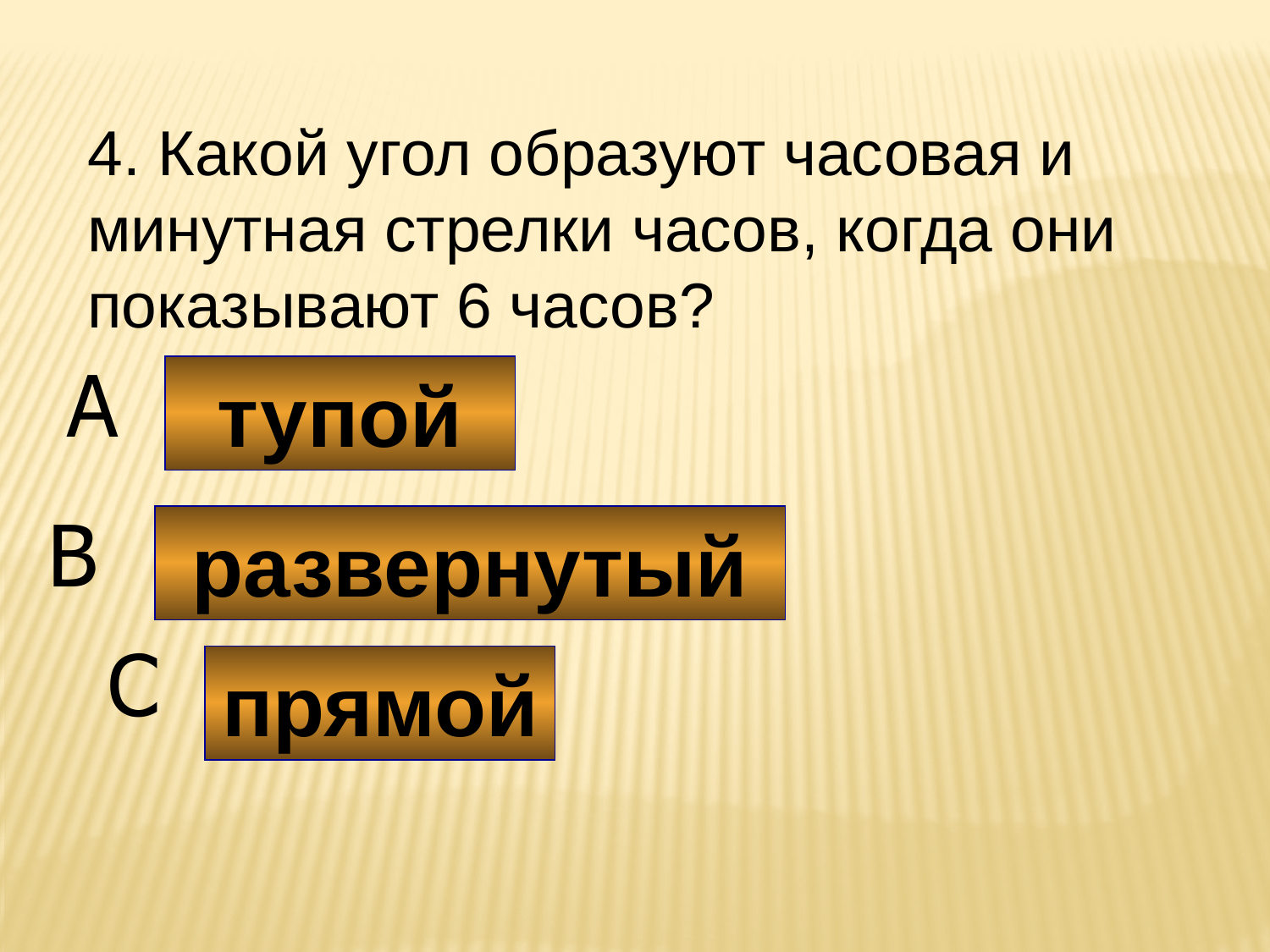

4. Какой угол образуют часовая и минутная стрелки часов, когда они показывают 6 часов?
A
тупой
B
развернутый
C
прямой